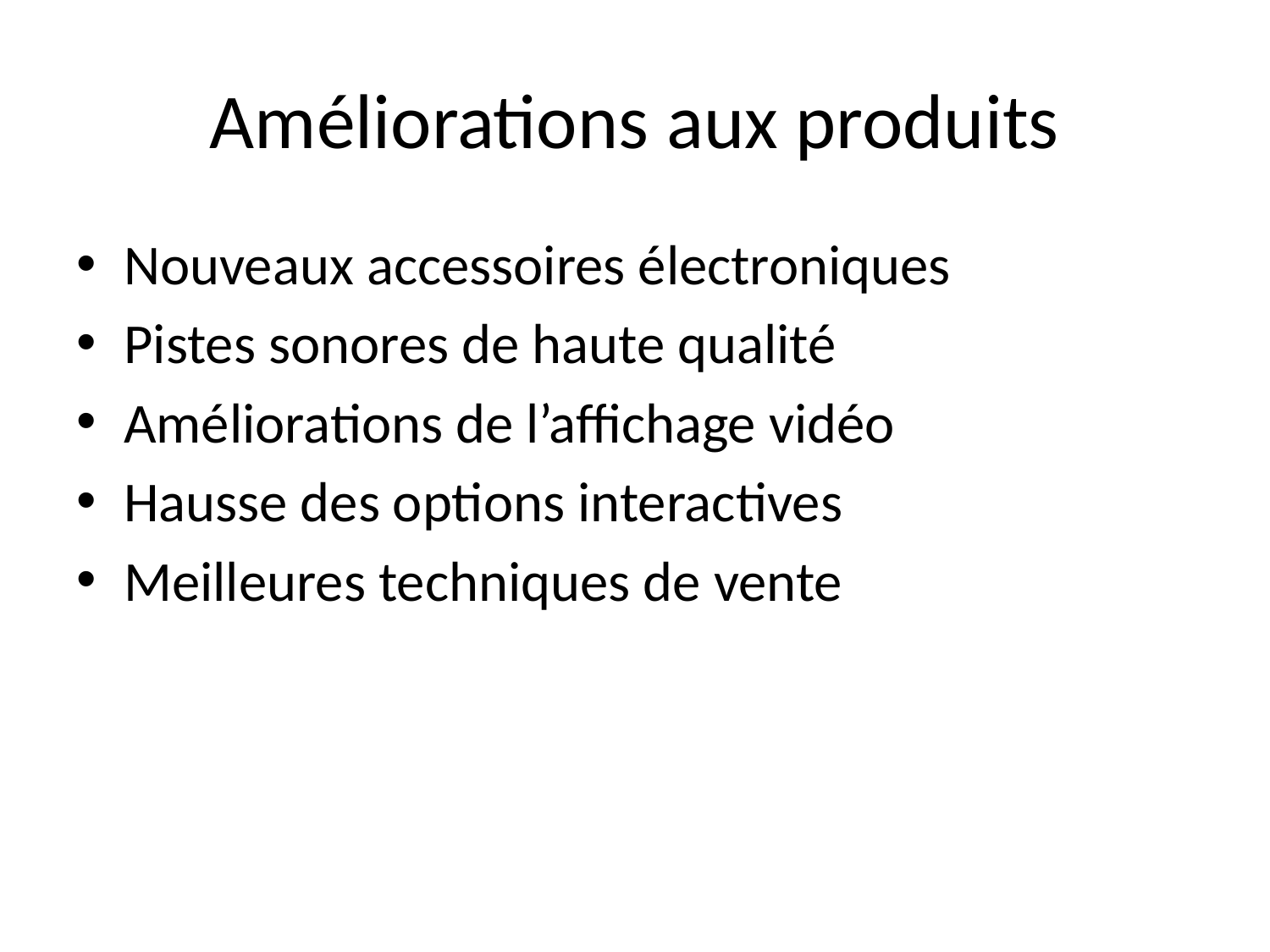

# Améliorations aux produits
Nouveaux accessoires électroniques
Pistes sonores de haute qualité
Améliorations de l’affichage vidéo
Hausse des options interactives
Meilleures techniques de vente